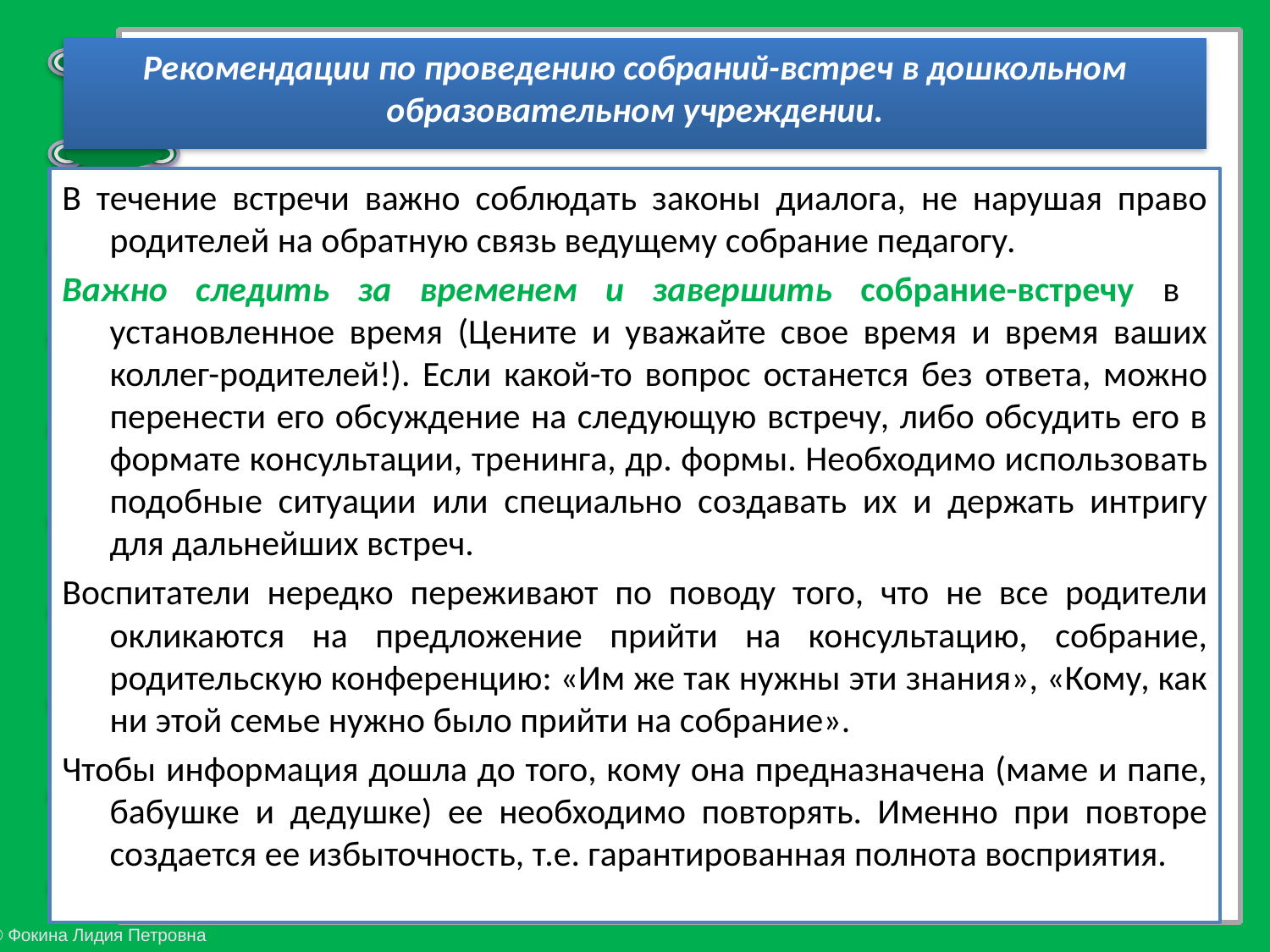

# Рекомендации по проведению собраний-встреч в дошкольном образовательном учреждении.
В течение встречи важно соблюдать законы диалога, не нарушая право родителей на обратную связь ведущему собрание педагогу.
Важно следить за временем и завершить собрание-встречу в  установленное время (Цените и уважайте свое время и время ваших коллег-родителей!). Если какой-то вопрос останется без ответа, можно перенести его обсуждение на следующую встречу, либо обсудить его в формате консультации, тренинга, др. формы. Необходимо использовать подобные ситуации или специально создавать их и держать интригу для дальнейших встреч.
Воспитатели нередко переживают по поводу того, что не все родители окликаются на предложение прийти на консультацию, собрание, родительскую конференцию: «Им же так нужны эти знания», «Кому, как ни этой семье нужно было прийти на собрание».
Чтобы информация дошла до того, кому она предназначена (маме и папе, бабушке и дедушке) ее необходимо повторять. Именно при повторе создается ее избыточность, т.е. гарантированная полнота восприятия.